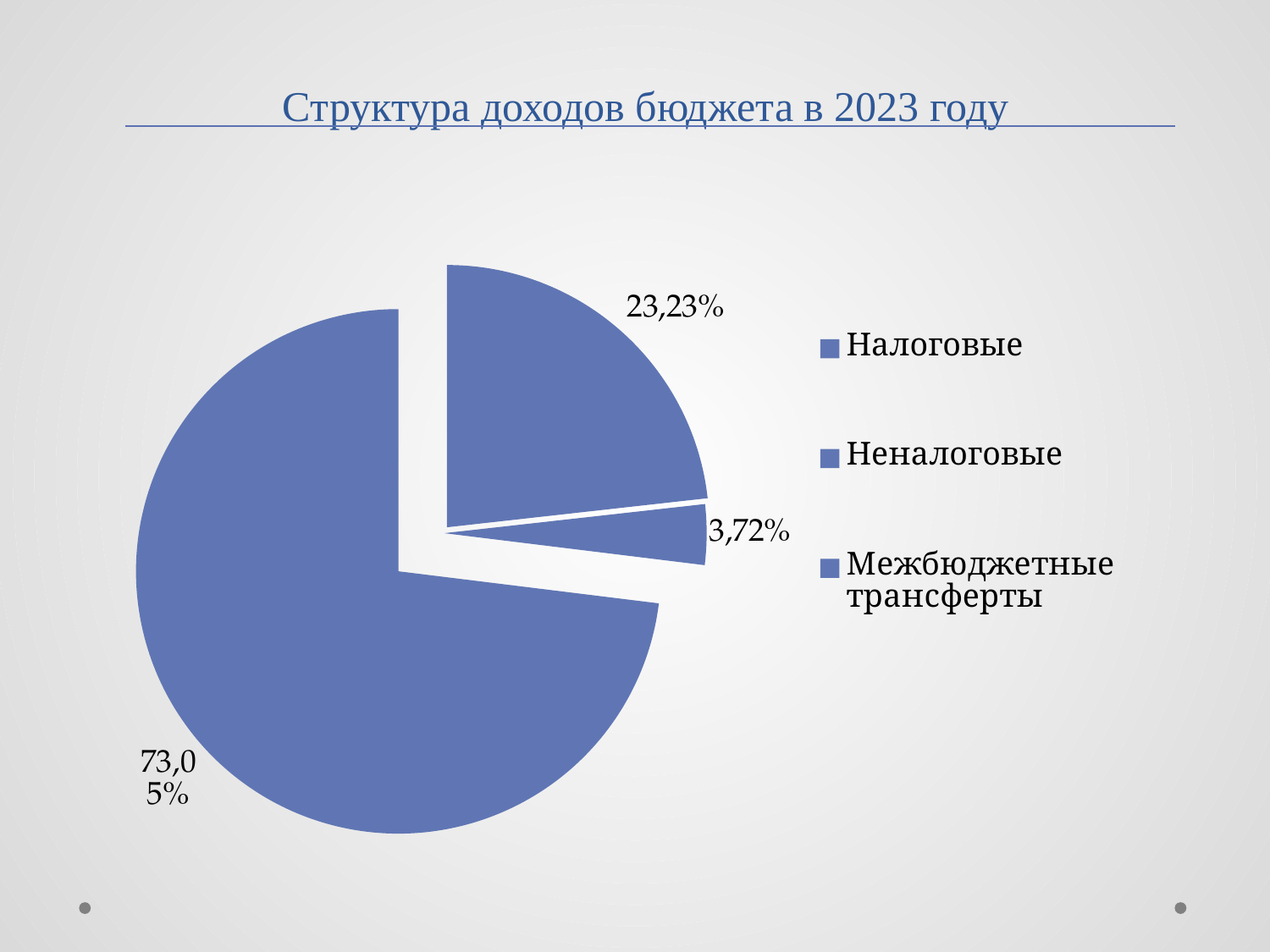

# Структура доходов бюджета в 2023 году

### Chart

| Category | Столбец1 |
|---|---|
| Налоговые | 0.2323 |
| Неналоговые | 0.0372 |
| Межбюджетные трансферты | 0.7305 |